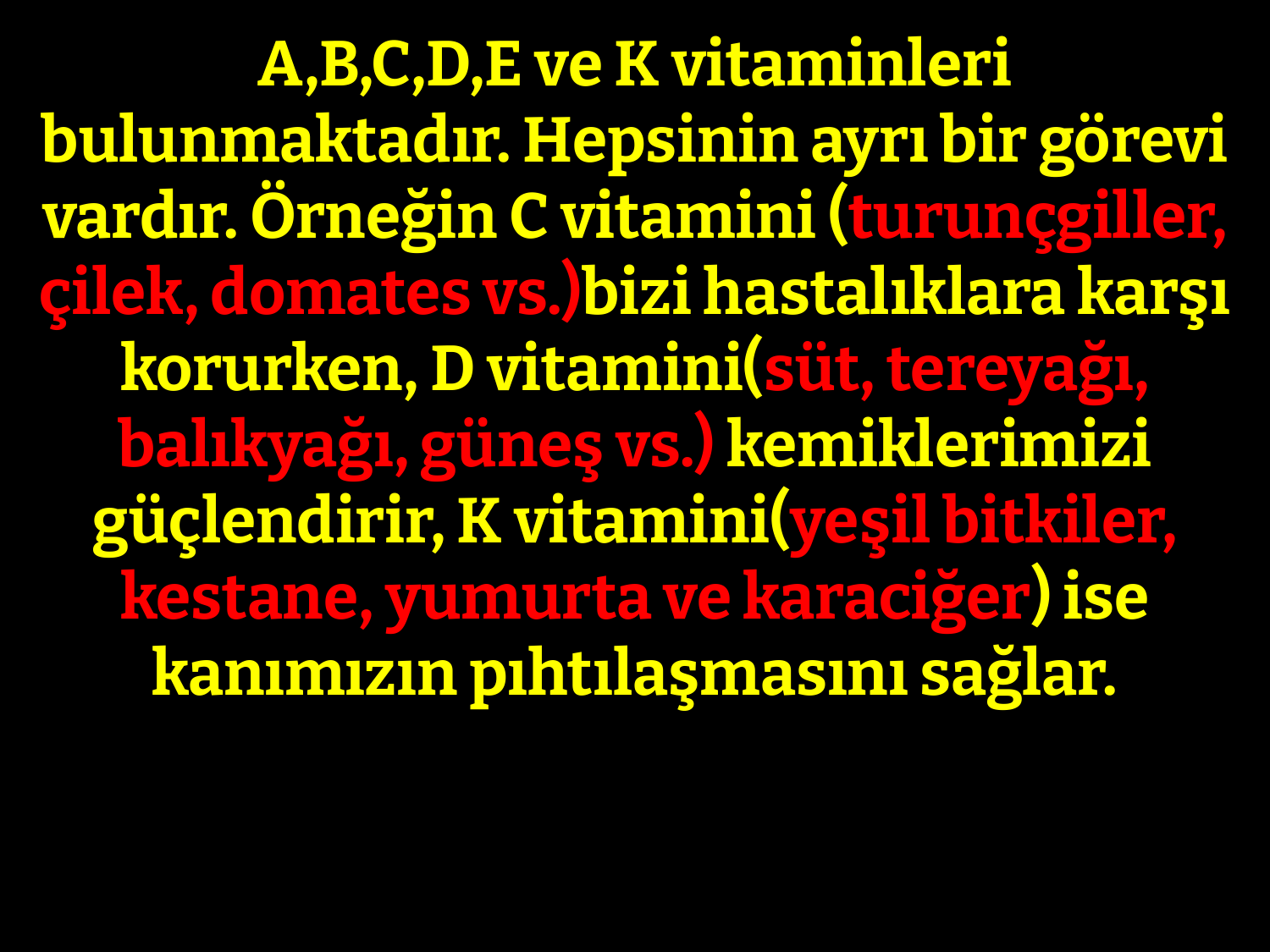

A,B,C,D,E ve K vitaminleri bulunmaktadır. Hepsinin ayrı bir görevi vardır. Örneğin C vitamini (turunçgiller, çilek, domates vs.)bizi hastalıklara karşı korurken, D vitamini(süt, tereyağı, balıkyağı, güneş vs.) kemiklerimizi güçlendirir, K vitamini(yeşil bitkiler, kestane, yumurta ve karaciğer) ise kanımızın pıhtılaşmasını sağlar.
#